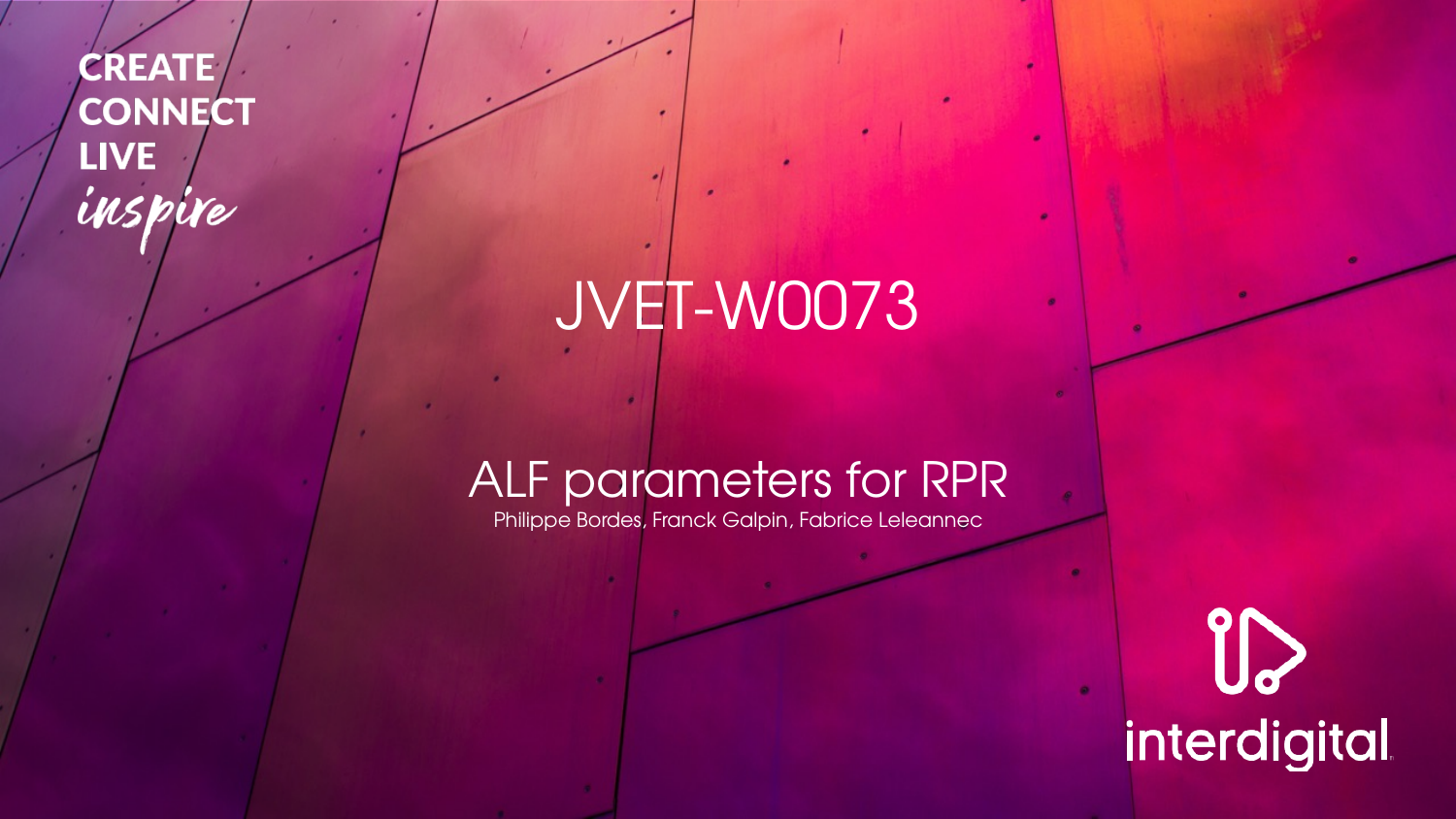

JVET-W0073

ALF parameters for RPR
Philippe Bordes, Franck Galpin, Fabrice Leleannec